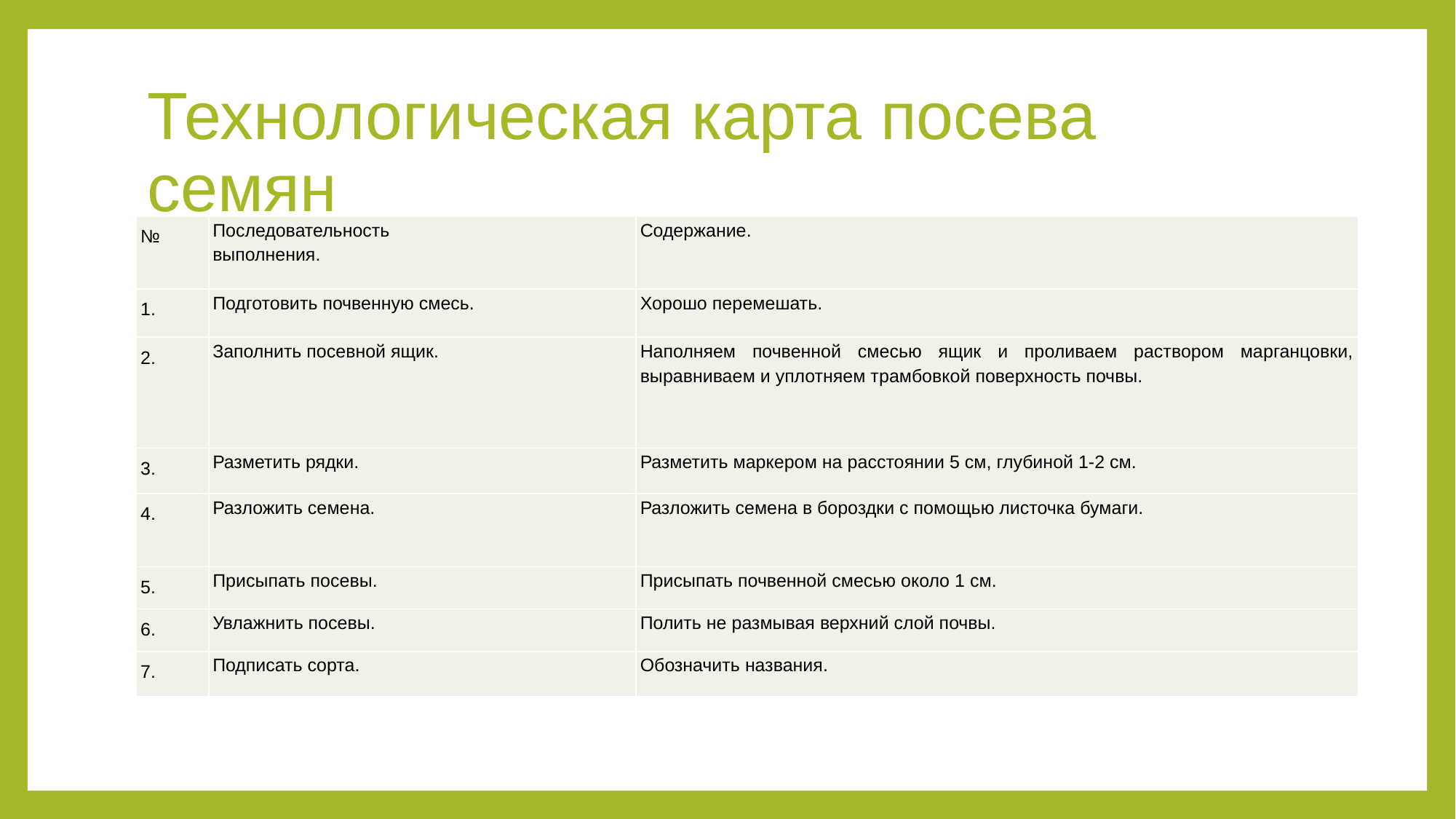

# Технологическая карта посева семян
| № | Последовательность выполнения. | Содержание. |
| --- | --- | --- |
| 1. | Подготовить почвенную смесь. | Хорошо перемешать. |
| 2. | Заполнить посевной ящик. | Наполняем почвенной смесью ящик и проливаем раствором марганцовки, выравниваем и уплотняем трамбовкой поверхность почвы. |
| 3. | Разметить рядки. | Разметить маркером на расстоянии 5 см, глубиной 1-2 см. |
| 4. | Разложить семена. | Разложить семена в бороздки с помощью листочка бумаги. |
| 5. | Присыпать посевы. | Присыпать почвенной смесью около 1 см. |
| 6. | Увлажнить посевы. | Полить не размывая верхний слой почвы. |
| 7. | Подписать сорта. | Обозначить названия. |